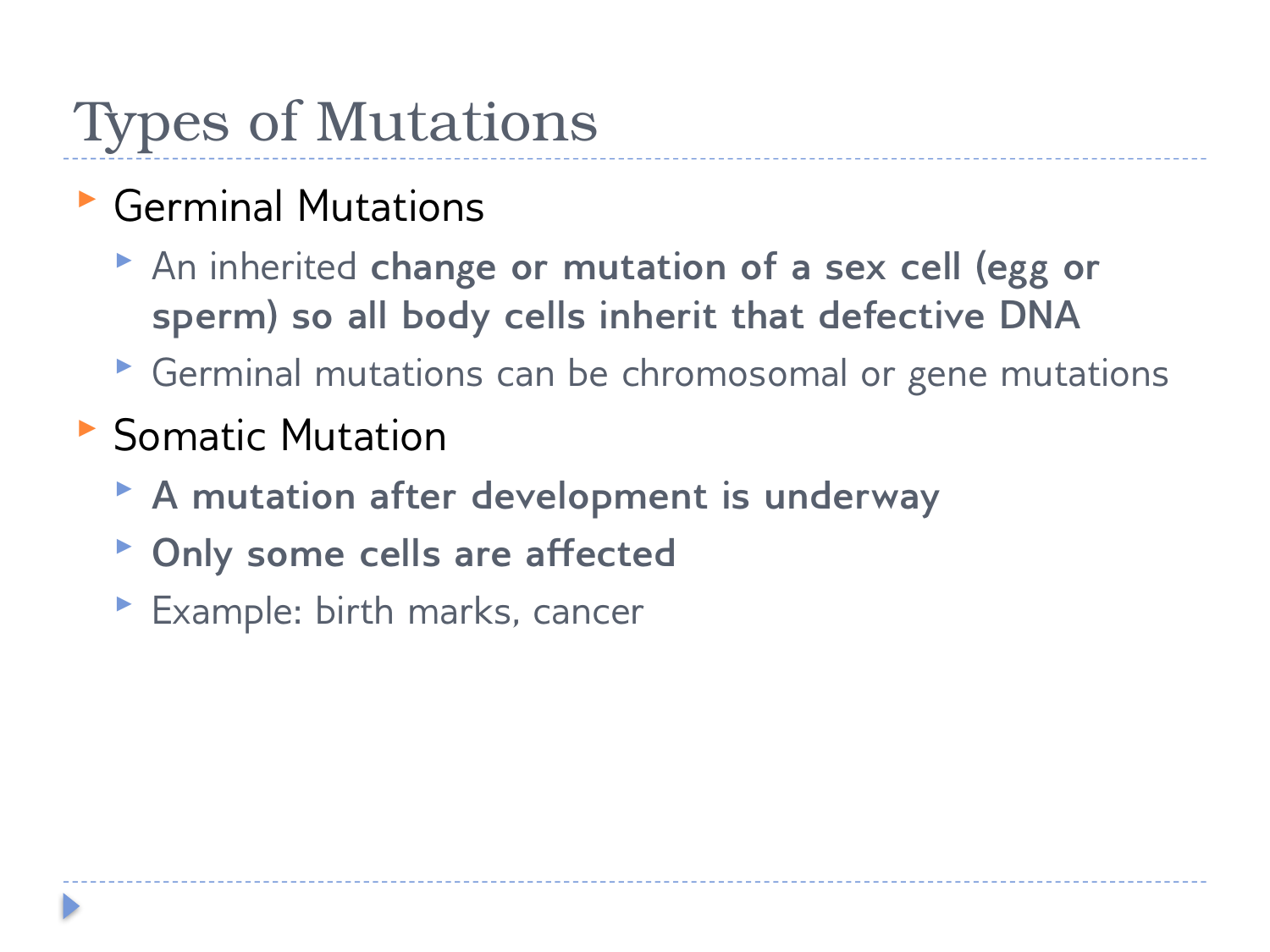

# Types of Mutations
Germinal Mutations
An inherited change or mutation of a sex cell (egg or sperm) so all body cells inherit that defective DNA
Germinal mutations can be chromosomal or gene mutations
Somatic Mutation
A mutation after development is underway
Only some cells are affected
Example: birth marks, cancer